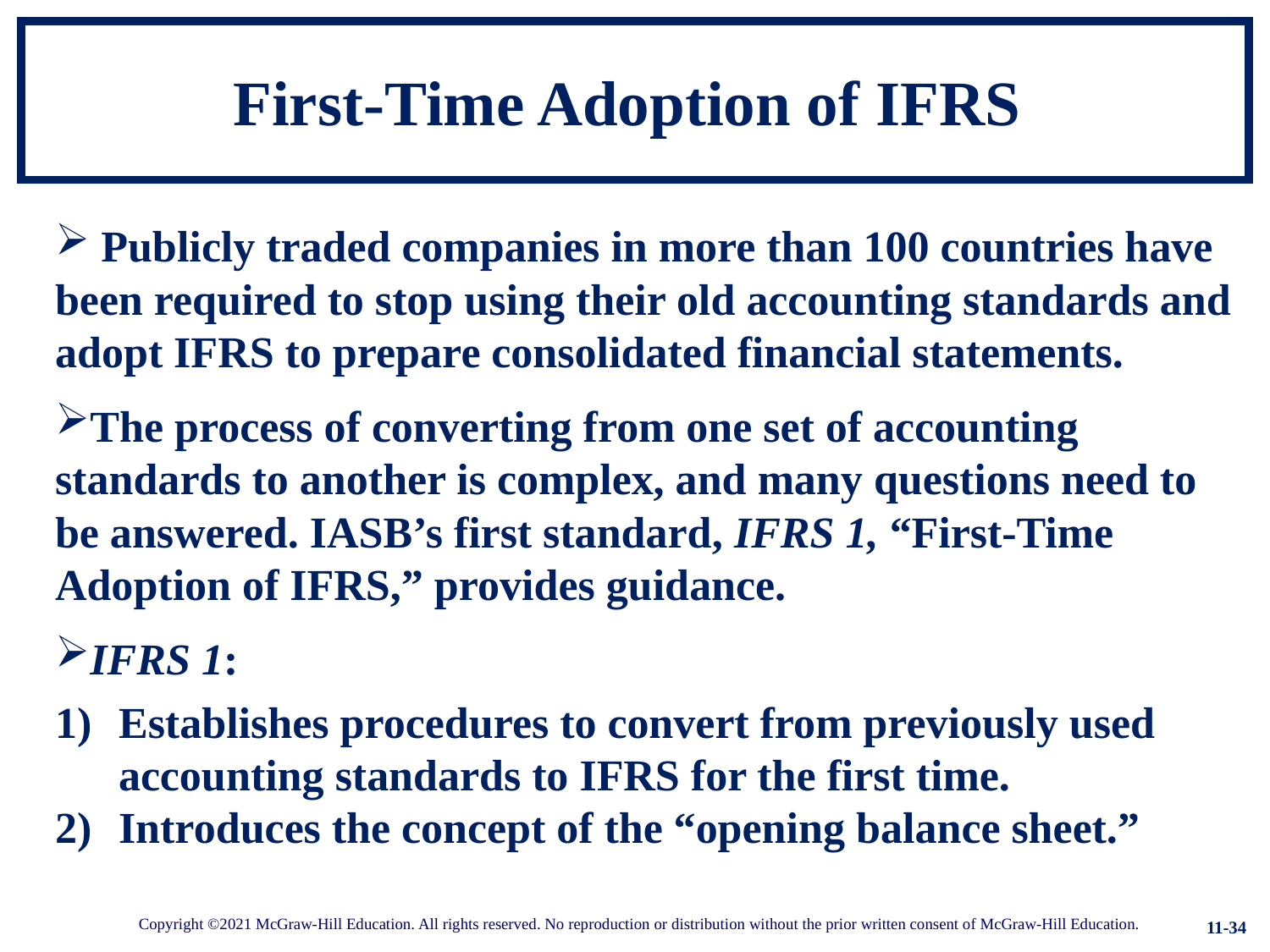

# First-Time Adoption of IFRS
 Publicly traded companies in more than 100 countries have been required to stop using their old accounting standards and adopt IFRS to prepare consolidated financial statements.
The process of converting from one set of accounting standards to another is complex, and many questions need to be answered. IASB’s first standard, IFRS 1, “First-Time Adoption of IFRS,” provides guidance.
IFRS 1:
Establishes procedures to convert from previously used accounting standards to IFRS for the first time.
Introduces the concept of the “opening balance sheet.”
11-34
Copyright ©2021 McGraw-Hill Education. All rights reserved. No reproduction or distribution without the prior written consent of McGraw-Hill Education.